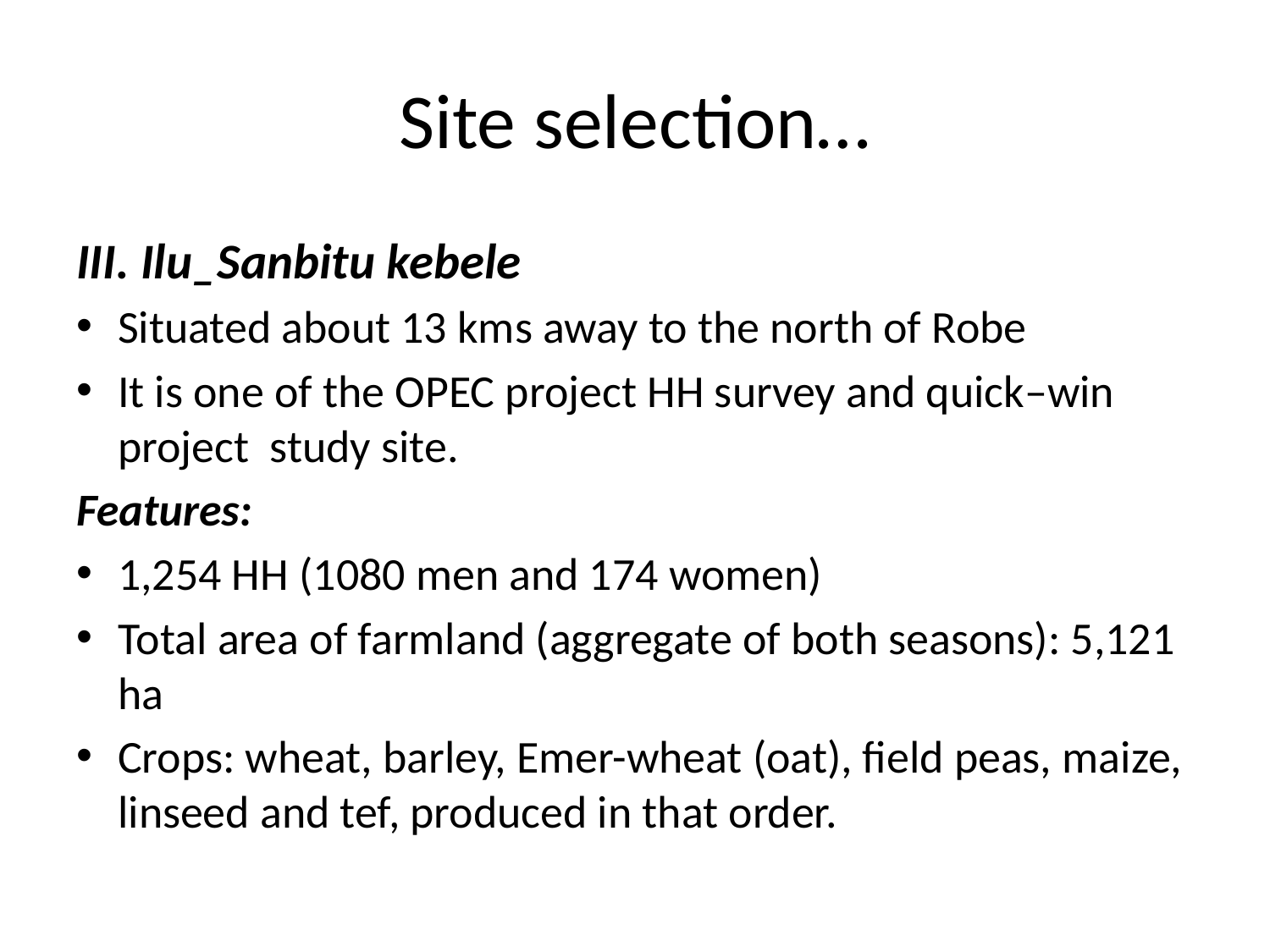

# Site selection…
III. Ilu_Sanbitu kebele
Situated about 13 kms away to the north of Robe
It is one of the OPEC project HH survey and quick–win project  study site.
Features:
1,254 HH (1080 men and 174 women)
Total area of farmland (aggregate of both seasons): 5,121 ha
Crops: wheat, barley, Emer-wheat (oat), field peas, maize, linseed and tef, produced in that order.